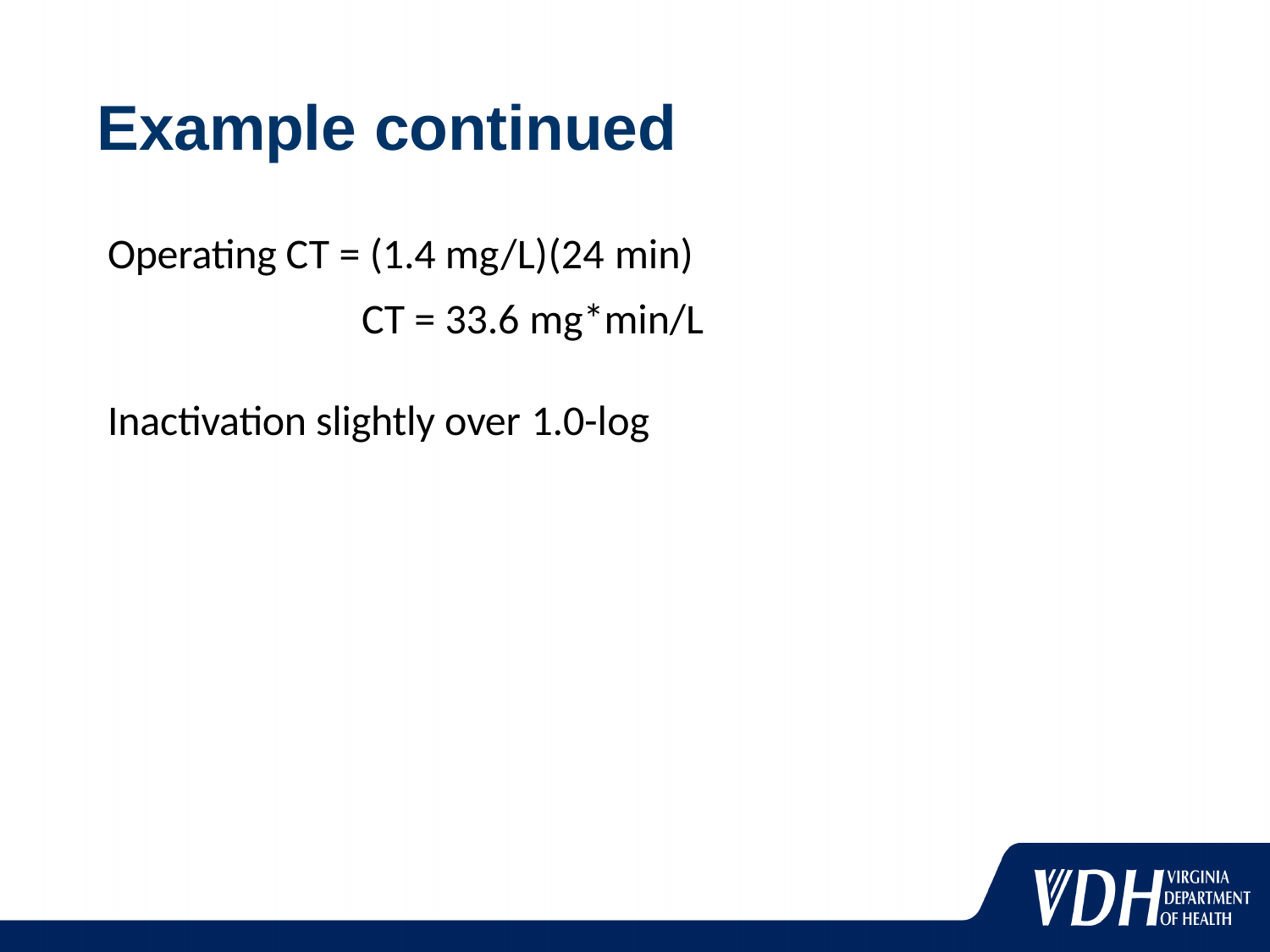

# Example continued
Operating CT = (1.4 mg/L)(24 min)
CT = 33.6 mg*min/L

Inactivation slightly over 1.0-log